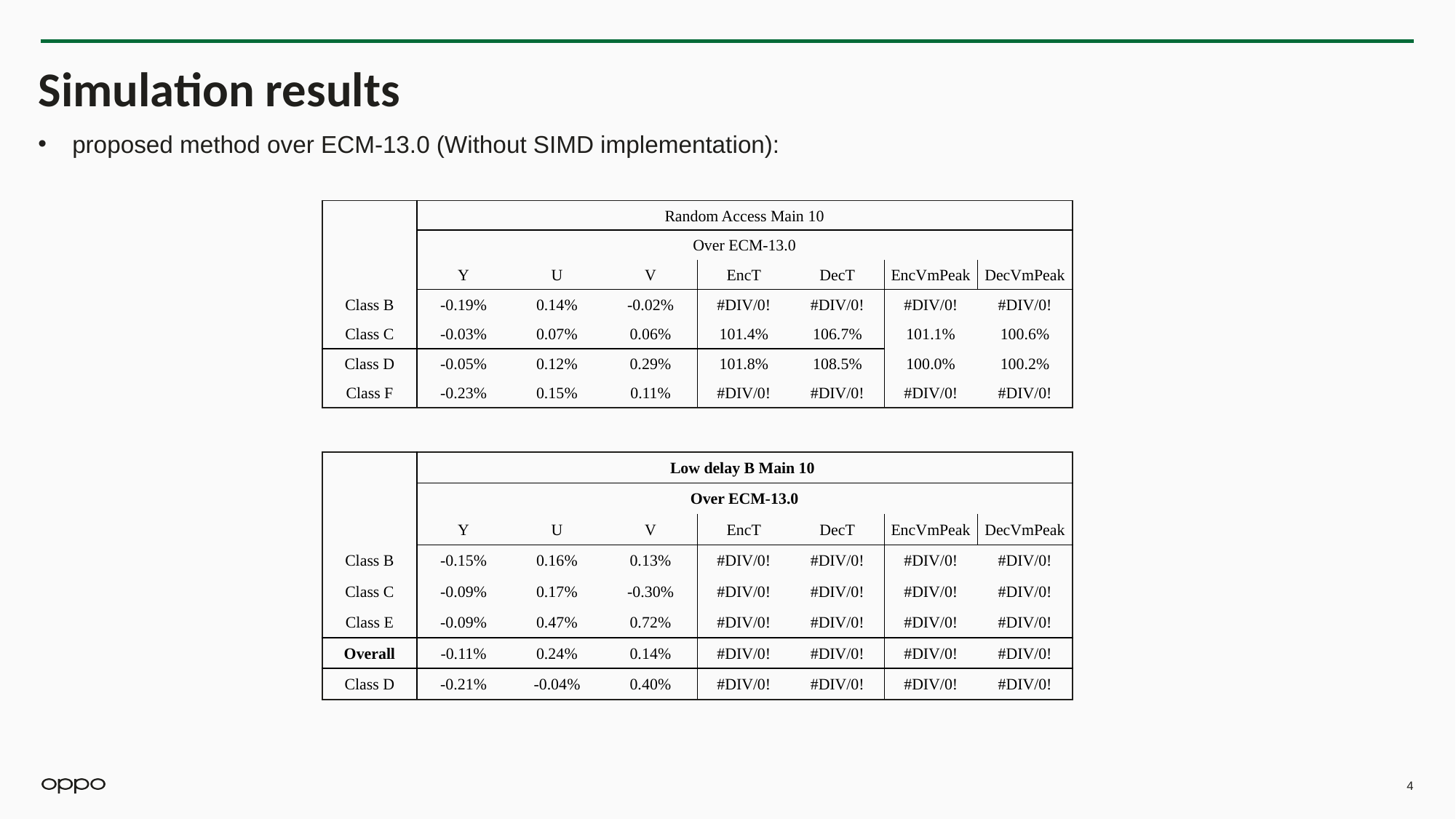

# Simulation results
proposed method over ECM-13.0 (Without SIMD implementation):
|  | Random Access Main 10 |  |  |  |  |  |  |
| --- | --- | --- | --- | --- | --- | --- | --- |
|  | Over ECM-13.0 |  |  |  |  |  |  |
|  | Y | U | V | EncT | DecT | EncVmPeak | DecVmPeak |
| Class B | -0.19% | 0.14% | -0.02% | #DIV/0! | #DIV/0! | #DIV/0! | #DIV/0! |
| Class C | -0.03% | 0.07% | 0.06% | 101.4% | 106.7% | 101.1% | 100.6% |
| Class D | -0.05% | 0.12% | 0.29% | 101.8% | 108.5% | 100.0% | 100.2% |
| Class F | -0.23% | 0.15% | 0.11% | #DIV/0! | #DIV/0! | #DIV/0! | #DIV/0! |
|  | Low delay B Main 10 |  |  |  |  |  |  |
| --- | --- | --- | --- | --- | --- | --- | --- |
|  | Over ECM-13.0 |  |  |  |  |  |  |
|  | Y | U | V | EncT | DecT | EncVmPeak | DecVmPeak |
| Class B | -0.15% | 0.16% | 0.13% | #DIV/0! | #DIV/0! | #DIV/0! | #DIV/0! |
| Class C | -0.09% | 0.17% | -0.30% | #DIV/0! | #DIV/0! | #DIV/0! | #DIV/0! |
| Class E | -0.09% | 0.47% | 0.72% | #DIV/0! | #DIV/0! | #DIV/0! | #DIV/0! |
| Overall | -0.11% | 0.24% | 0.14% | #DIV/0! | #DIV/0! | #DIV/0! | #DIV/0! |
| Class D | -0.21% | -0.04% | 0.40% | #DIV/0! | #DIV/0! | #DIV/0! | #DIV/0! |
4